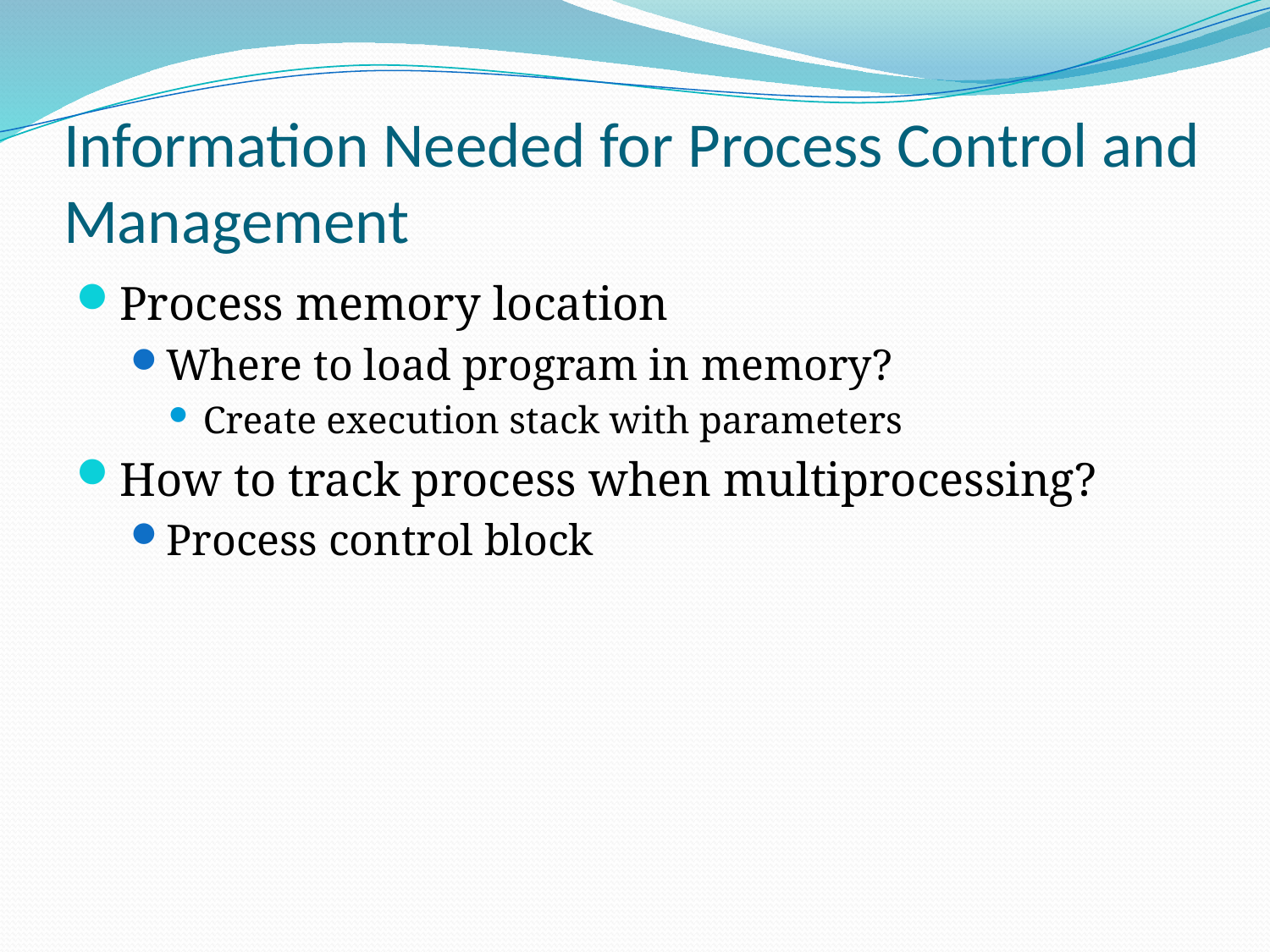

# Information Needed for Process Control and Management
Process memory location
Where to load program in memory?
Create execution stack with parameters
How to track process when multiprocessing?
Process control block